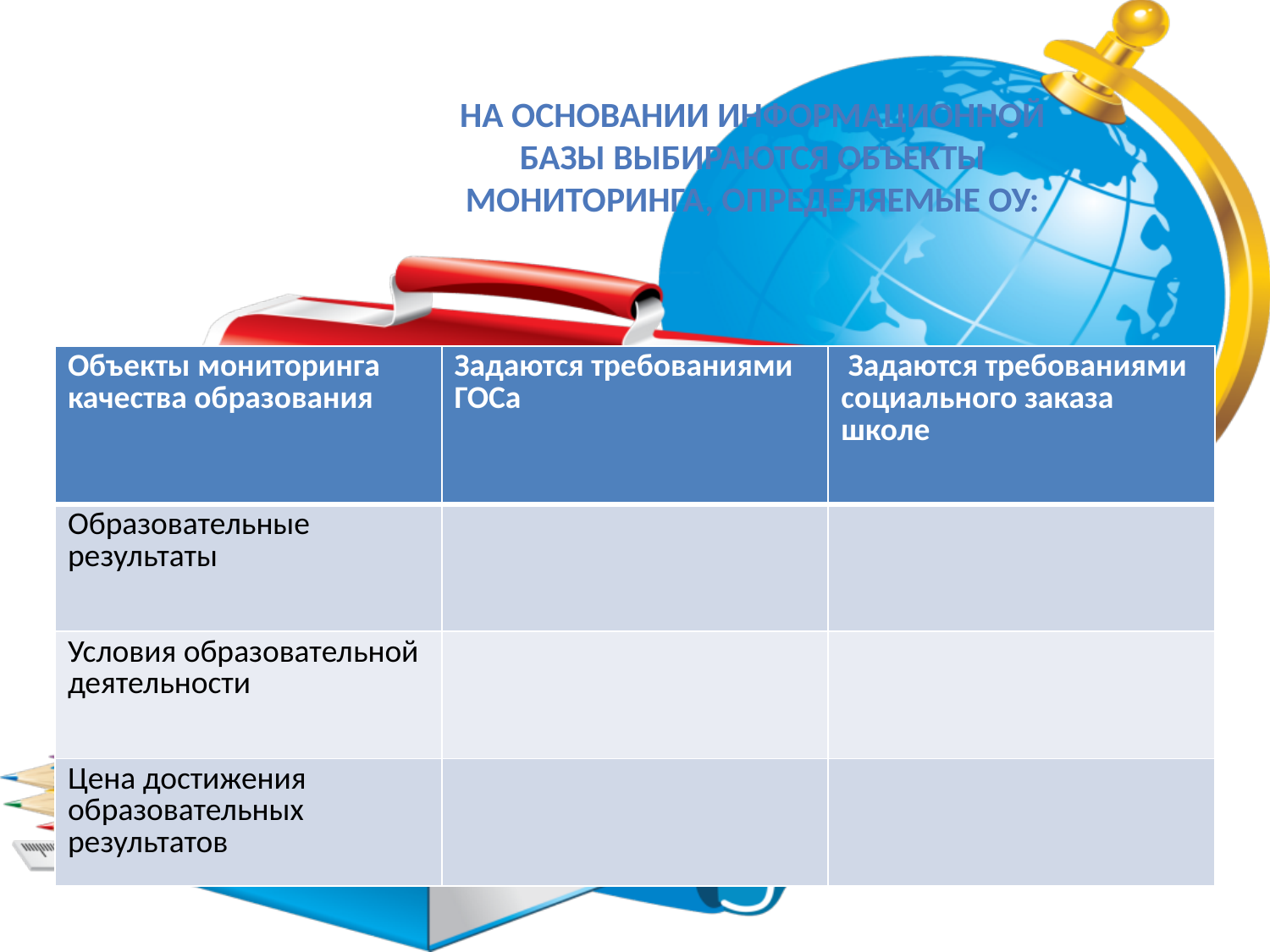

На основании информационной базы выбираются объекты мониторинга, определяемые ОУ:
| Объекты мониторинга качества образования | Задаются требованиями ГОСа | Задаются требованиями социального заказа школе |
| --- | --- | --- |
| Образовательные результаты |  |  |
| Условия образовательной деятельности |  |  |
| Цена достижения образовательных результатов |  |  |